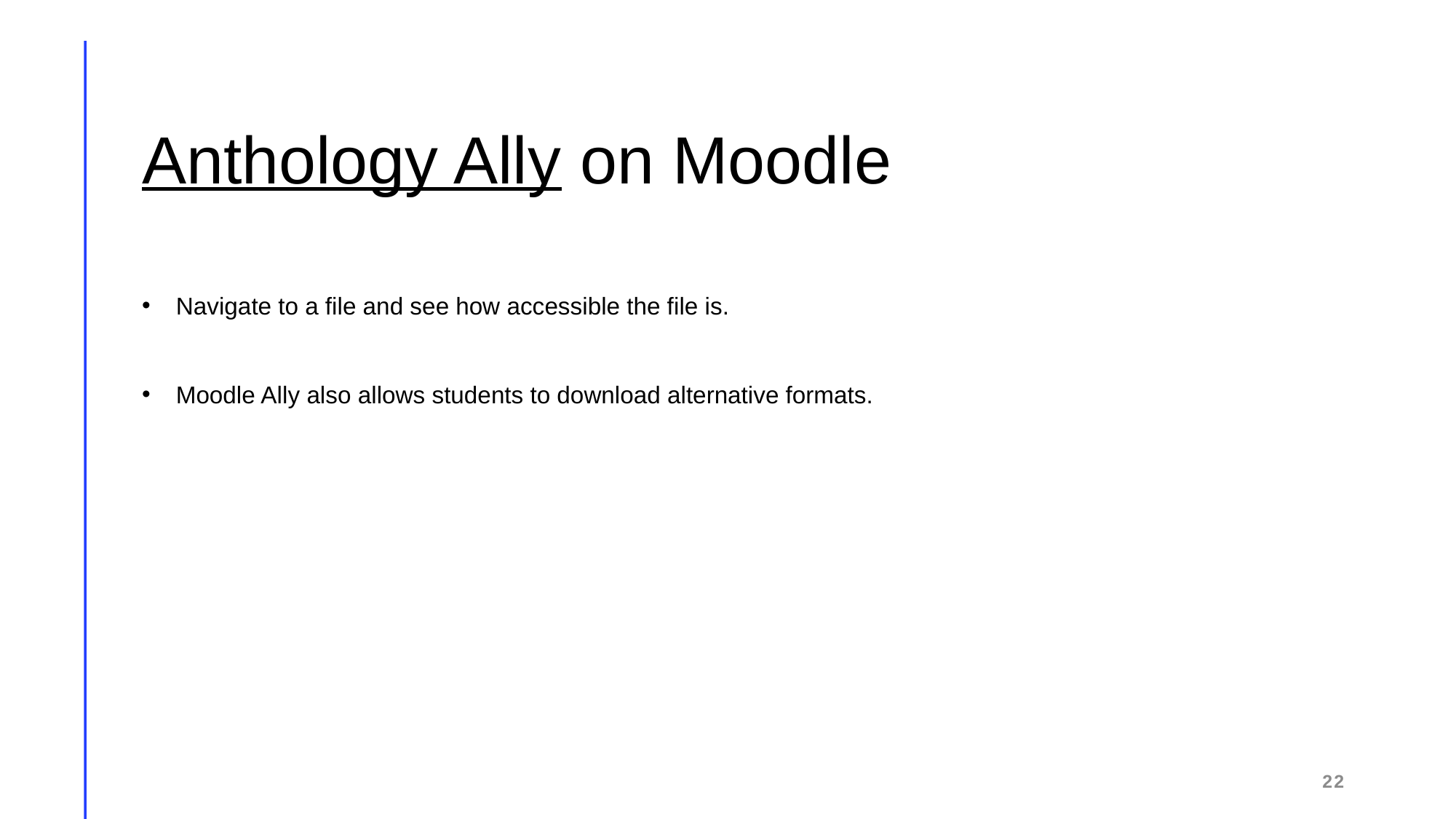

# Anthology Ally on Moodle

Navigate to a file and see how accessible the file is.

Moodle Ally also allows students to download alternative formats.
22